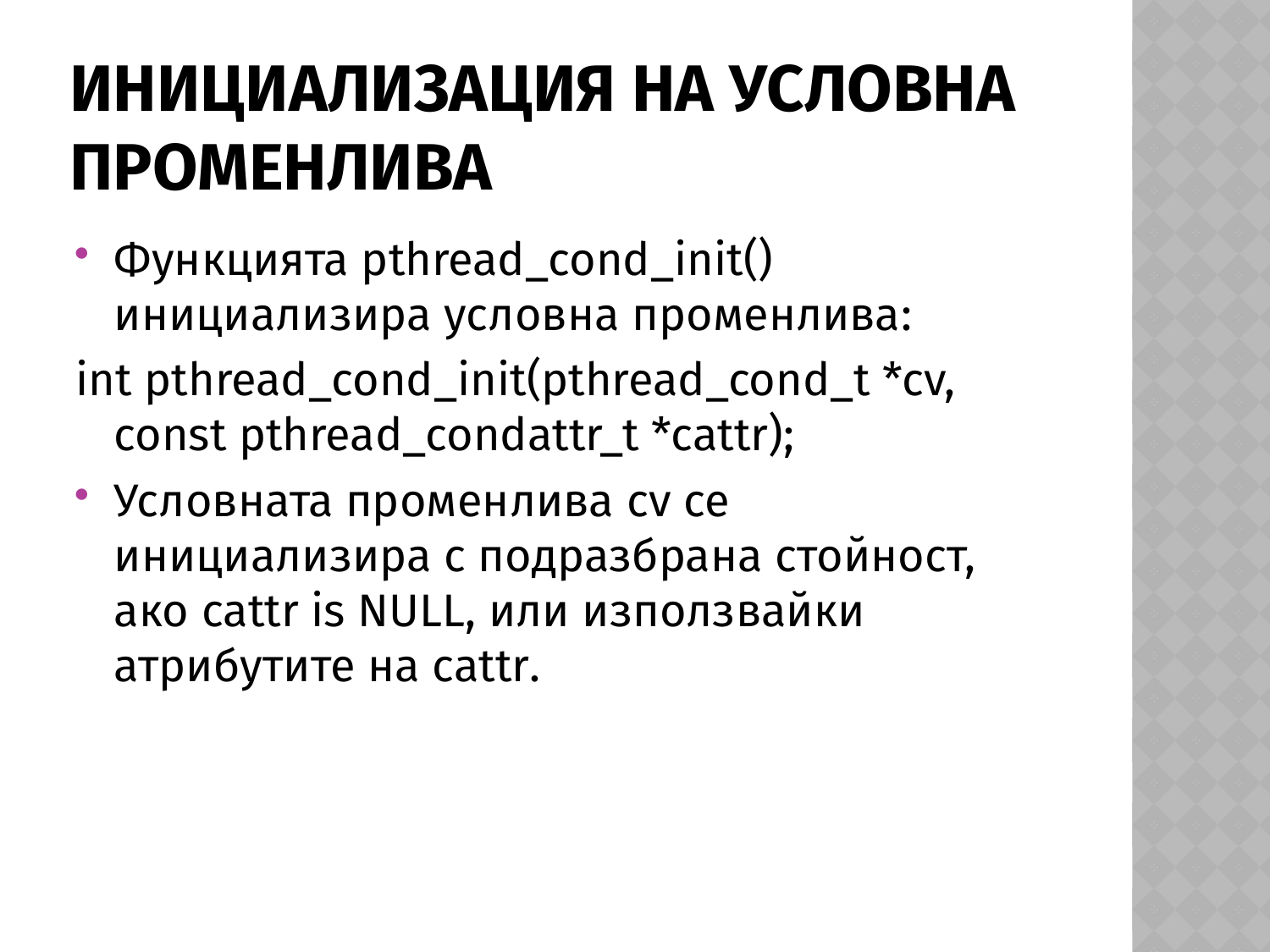

Инициализация на условна променлива
Функцията pthread_cond_init() инициализира условна променлива:
int pthread_cond_init(pthread_cond_t *cv, const pthread_condattr_t *cattr);
Условната променлива cv се инициализира с подразбрана стойност, ако cattr is NULL, или използвайки атрибутите на cattr.